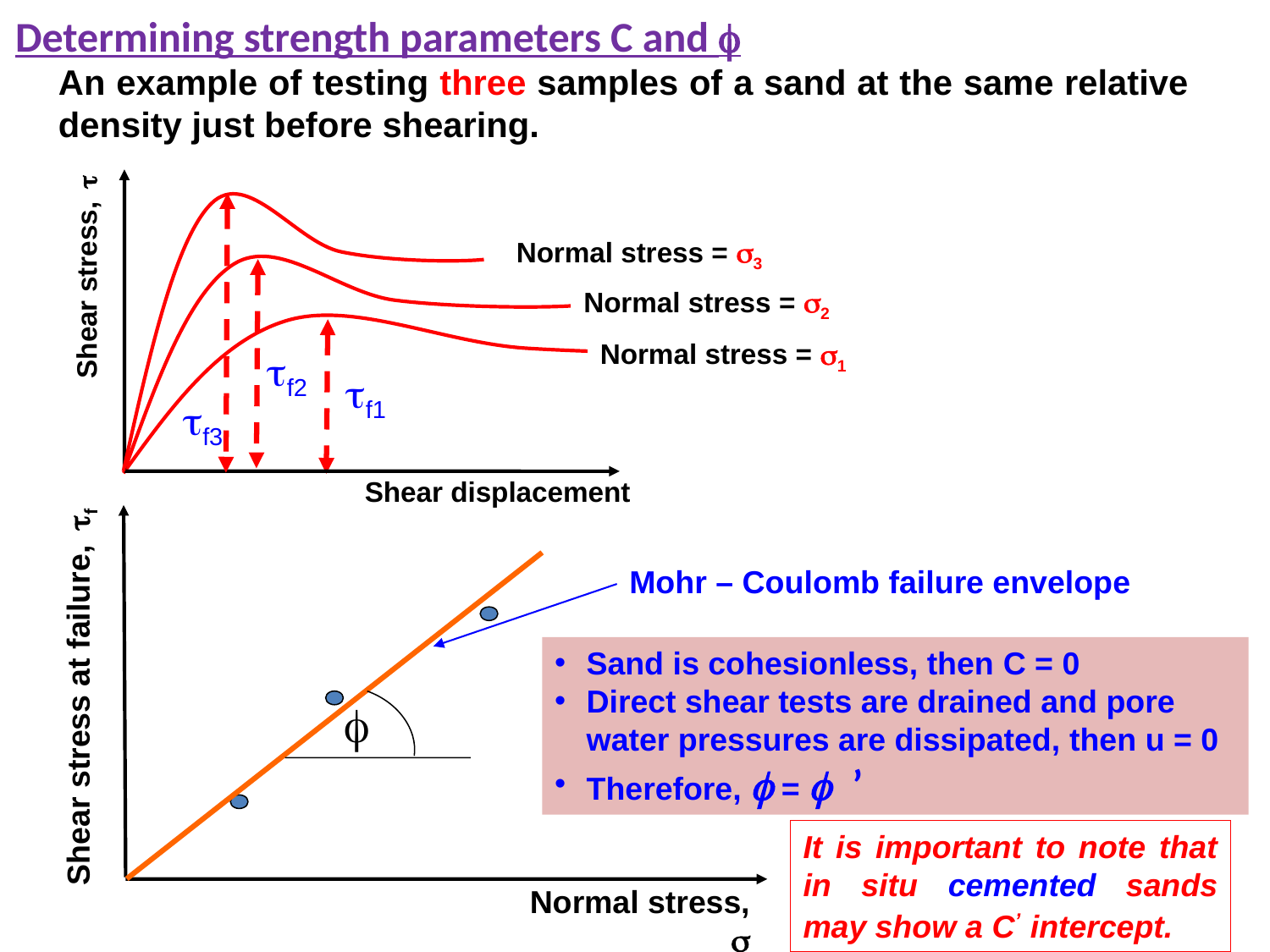

Determining strength parameters C and φ
An example of testing three samples of a sand at the same relative density just before shearing.
Shear stress, τ

Shear displacement

τf3
Normal stress = σ3

τf2
Normal stress = σ2

τf1
Normal stress = σ1
Shear stress at failure, τf

Normal stress, σ

Mohr – Coulomb failure envelope

φ

Sand is cohesionless, then C = 0
Direct shear tests are drained and pore water pressures are dissipated, then u = 0
Therefore, φ = φ ’

It is important to note that in situ cemented sands may show a C’ intercept.